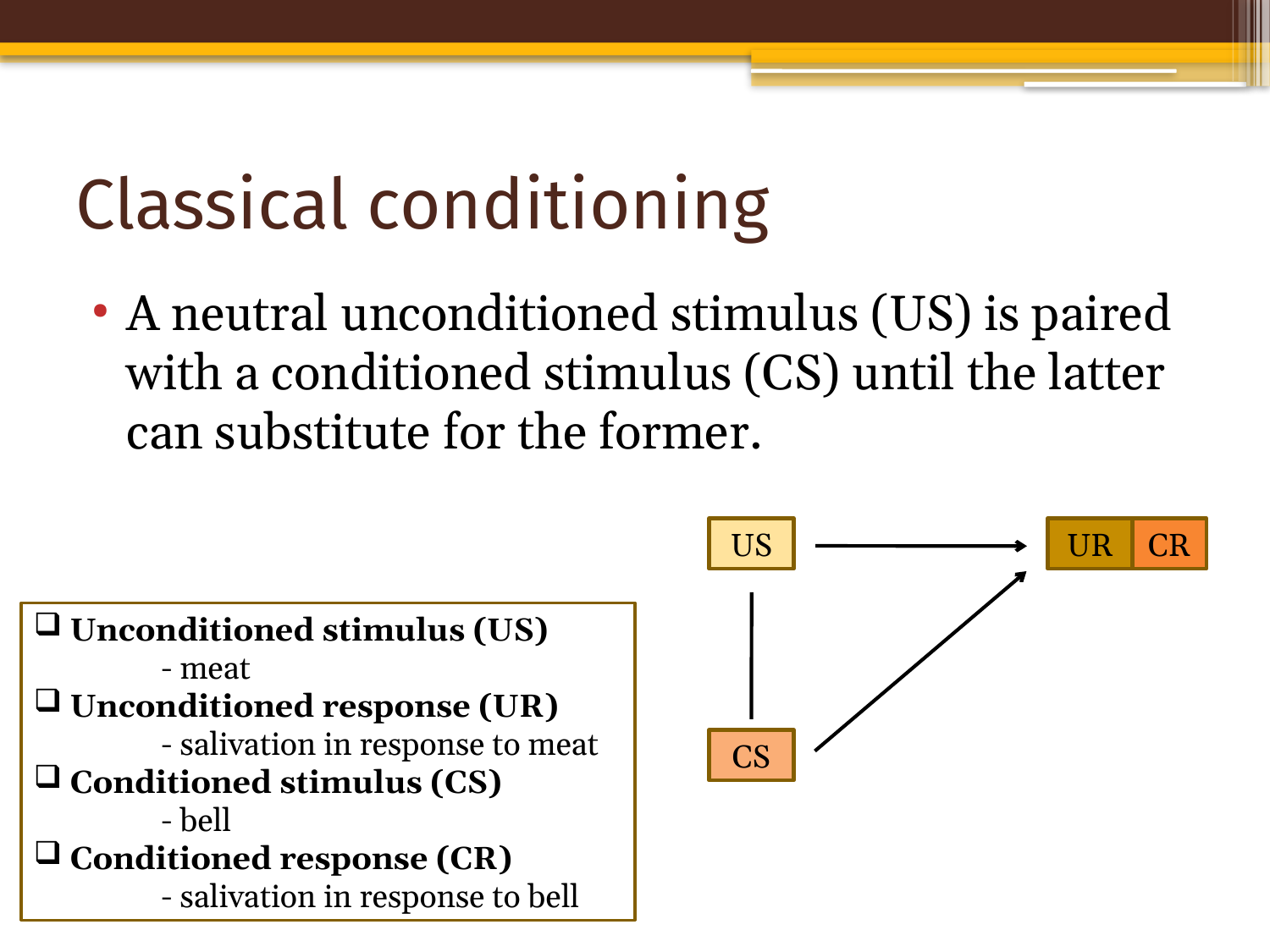

# Classical conditioning
A neutral unconditioned stimulus (US) is paired with a conditioned stimulus (CS) until the latter can substitute for the former.

US
UR
CR
 Unconditioned stimulus (US)
	- meat
 Unconditioned response (UR)
- salivation in response to meat
 Conditioned stimulus (CS)
	- bell
 Conditioned response (CR)
	- salivation in response to bell
CS